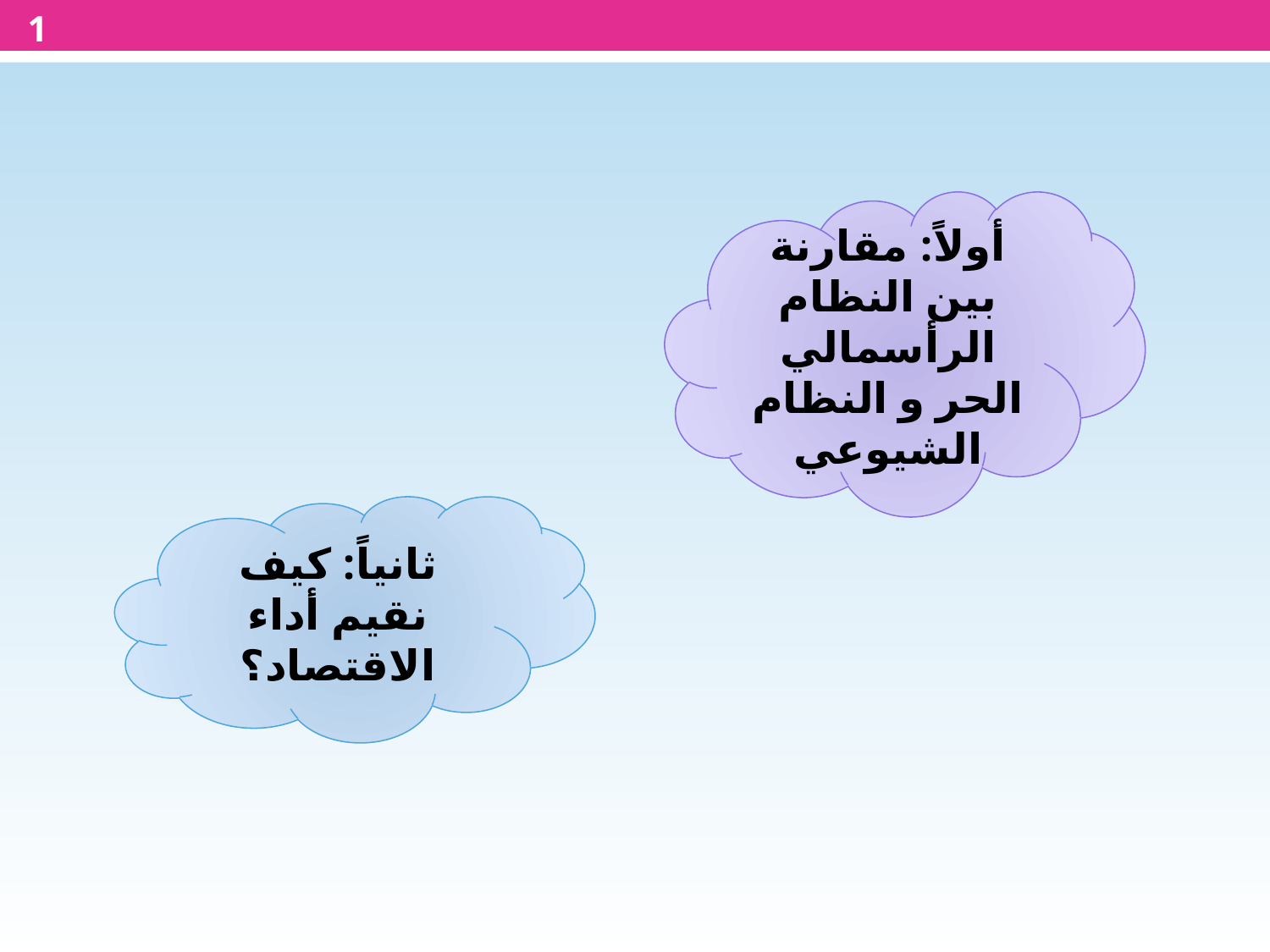

1
أولاً: مقارنة بين النظام الرأسمالي الحر و النظام الشيوعي
ثانياً: كيف نقيم أداء الاقتصاد؟